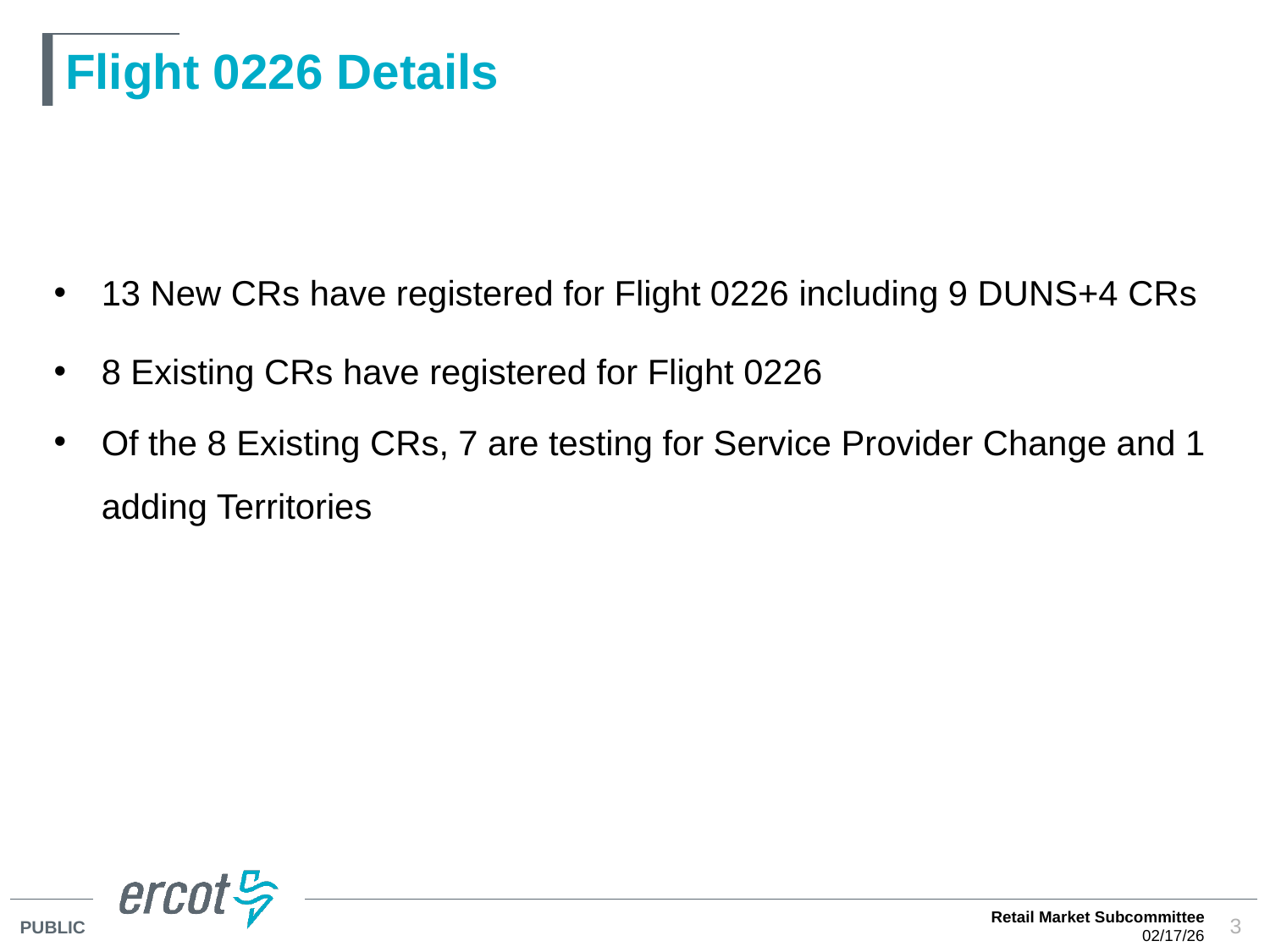

# Flight 0226 Details
13 New CRs have registered for Flight 0226 including 9 DUNS+4 CRs
8 Existing CRs have registered for Flight 0226
Of the 8 Existing CRs, 7 are testing for Service Provider Change and 1 adding Territories

Retail Market Subcommittee
02/17/26
3